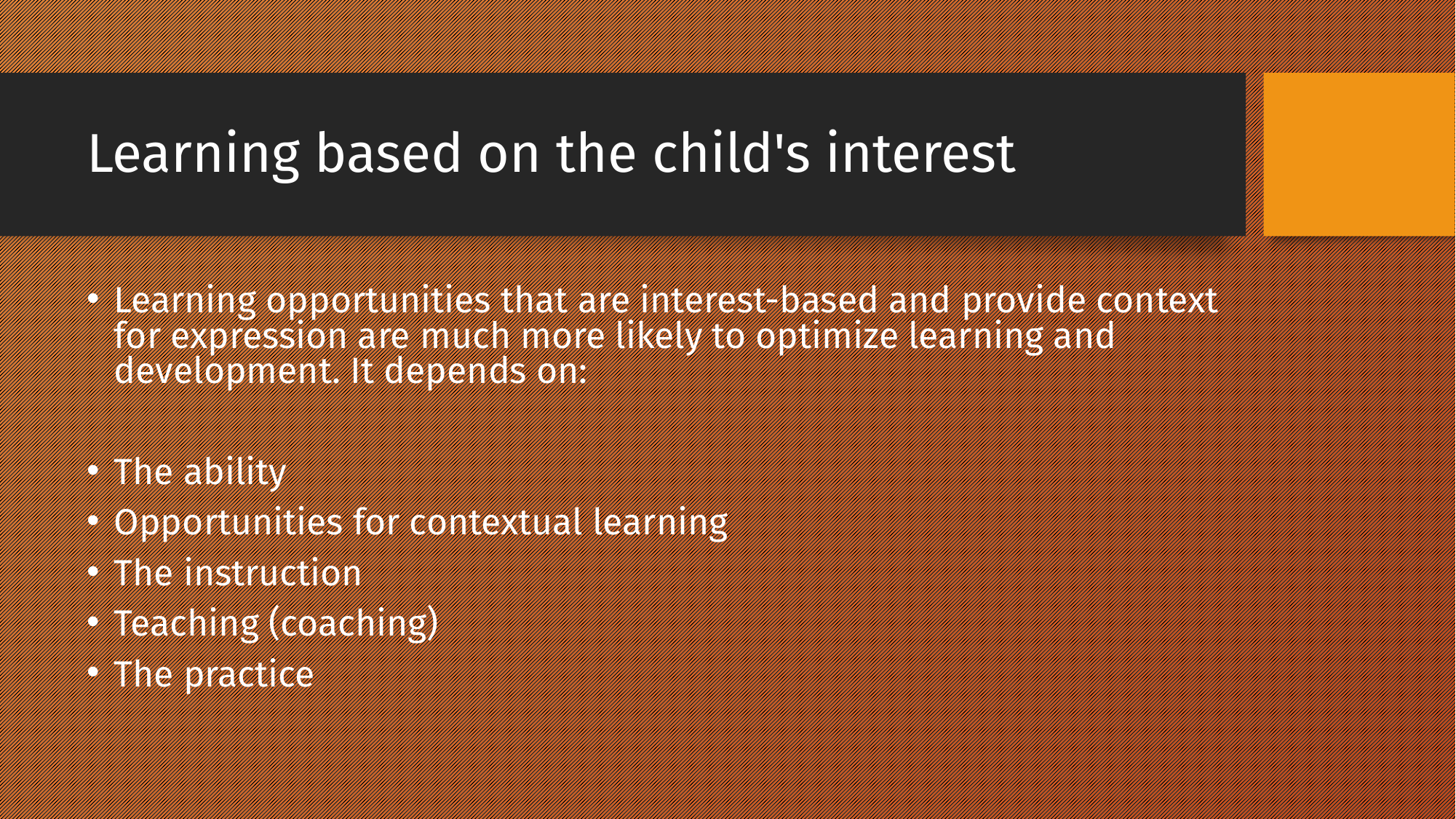

# Learning based on the child's interest
Learning opportunities that are interest-based and provide context for expression are much more likely to optimize learning and development. It depends on:

The ability
Opportunities for contextual learning
The instruction
Teaching (coaching)
The practice